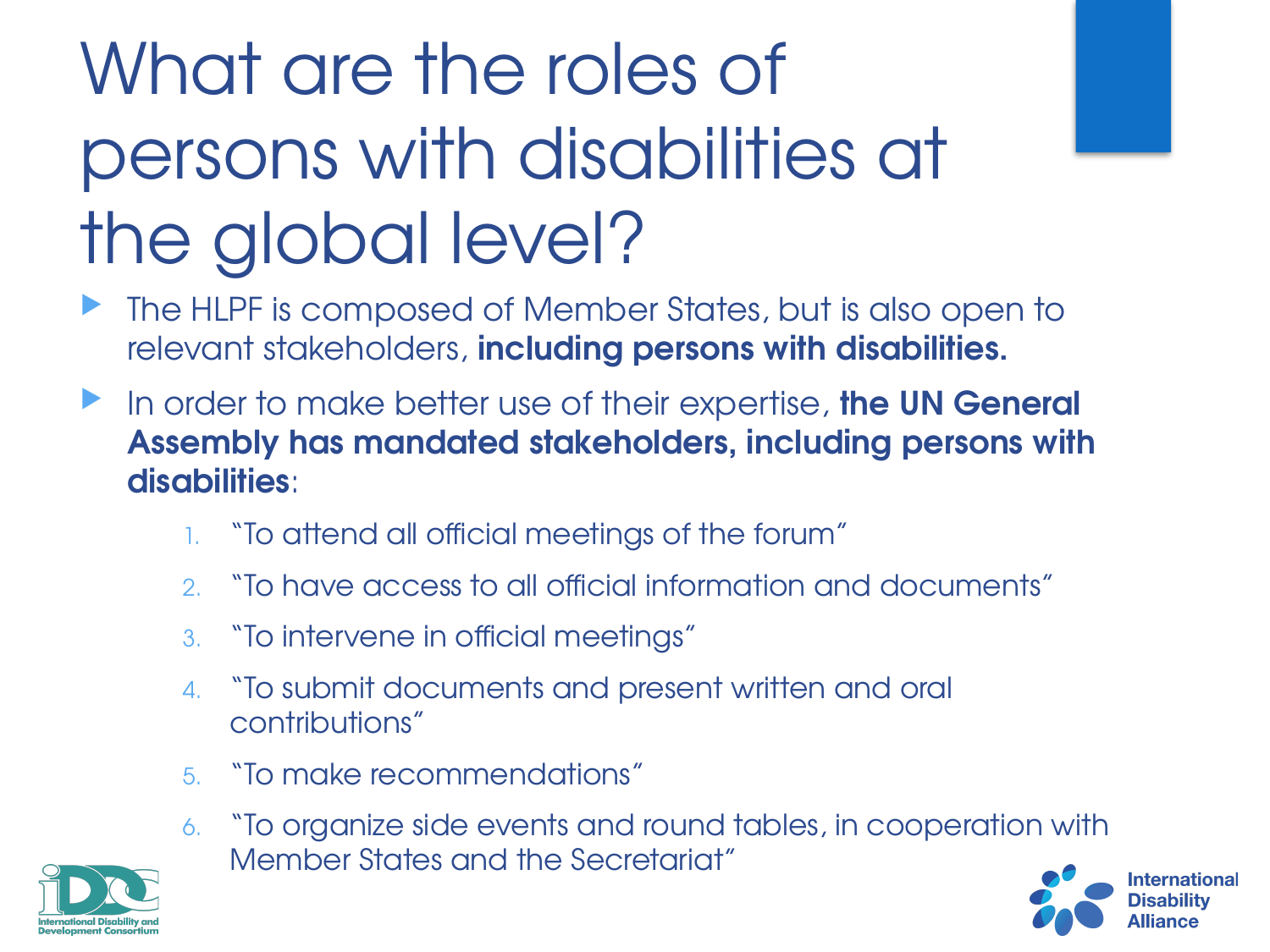

What are the roles of persons with disabilities at the global level?
The HLPF is composed of Member States, but is also open to relevant stakeholders, including persons with disabilities.
In order to make better use of their expertise, the UN General Assembly has mandated stakeholders, including persons with disabilities:
“To attend all official meetings of the forum”
“To have access to all official information and documents”
“To intervene in official meetings”
“To submit documents and present written and oral contributions”
“To make recommendations”
“To organize side events and round tables, in cooperation with Member States and the Secretariat”